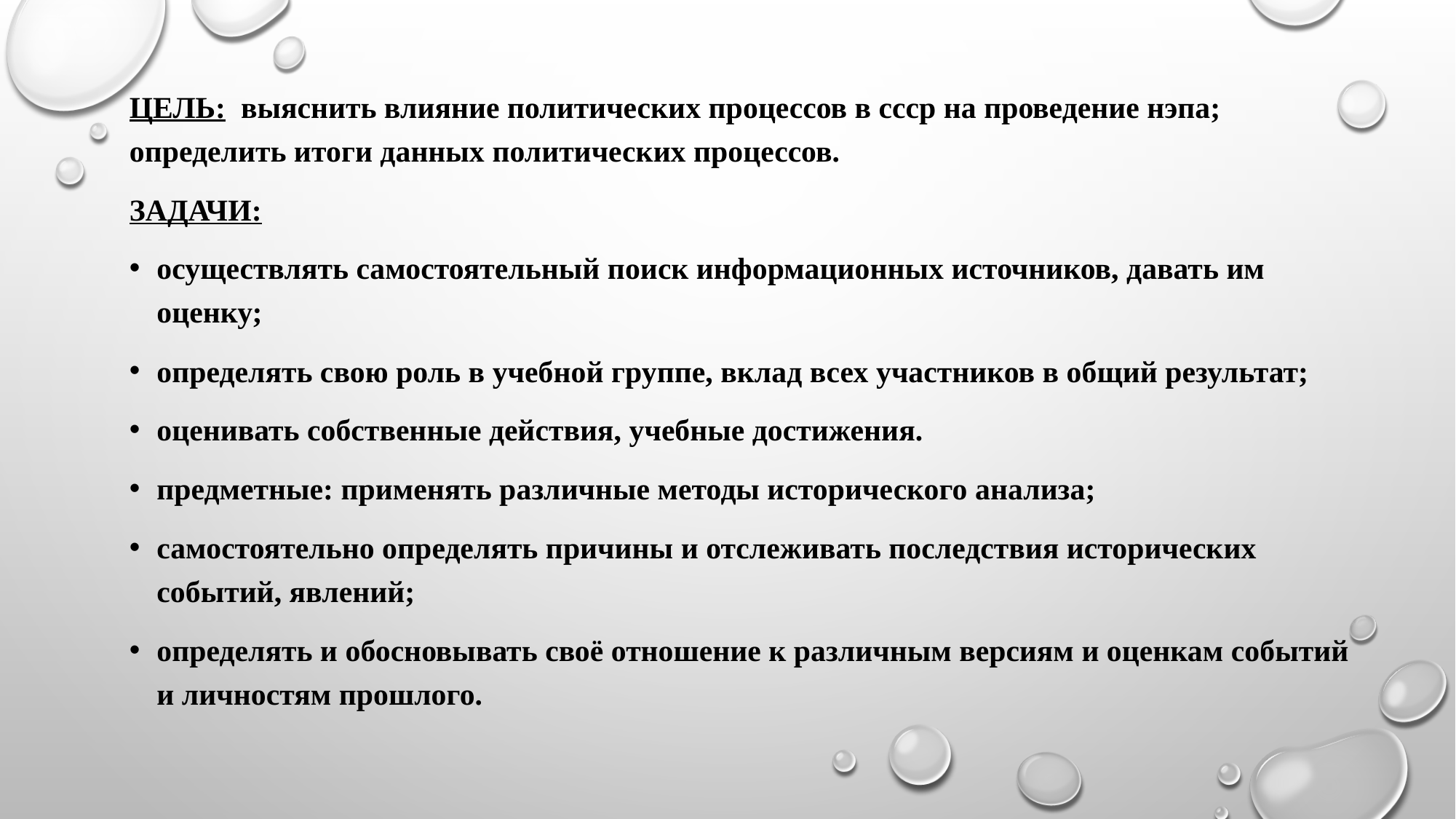

Цель:  выяснить влияние политических процессов в ссср на проведение нэпа; определить итоги данных политических процессов.
Задачи:
осуществлять самостоятельный поиск информационных источников, давать им оценку;
определять свою роль в учебной группе, вклад всех участников в общий результат;
оценивать собственные действия, учебные достижения.
предметные: применять различные методы исторического анализа;
самостоятельно определять причины и отслеживать последствия исторических событий, явлений;
определять и обосновывать своё отношение к различным версиям и оценкам событий и личностям прошлого.